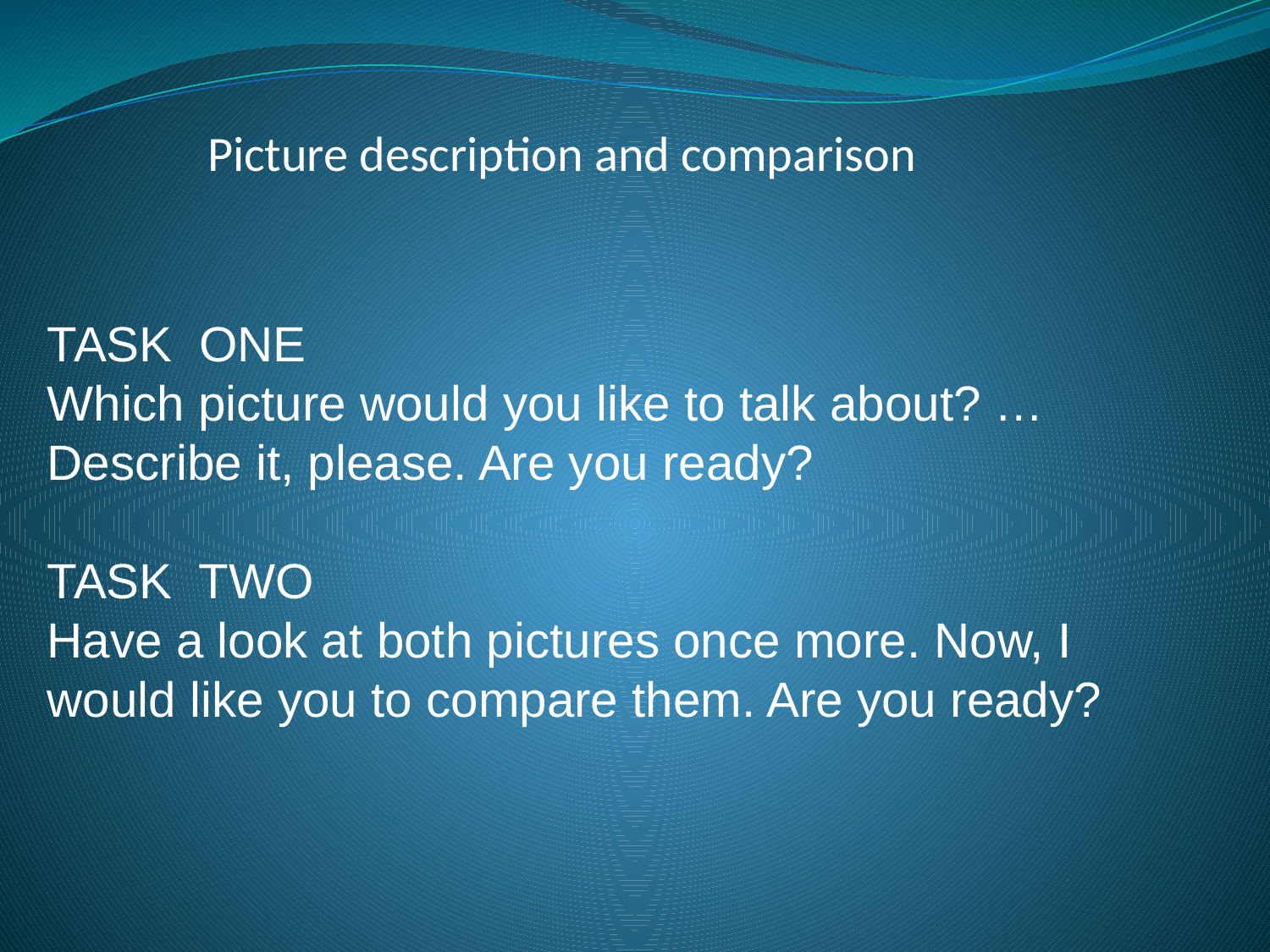

Picture description and comparison
TASK  ONE
Which picture would you like to talk about? … Describe it, please. Are you ready?

TASK  TWO
Have a look at both pictures once more. Now, I would like you to compare them. Are you ready?